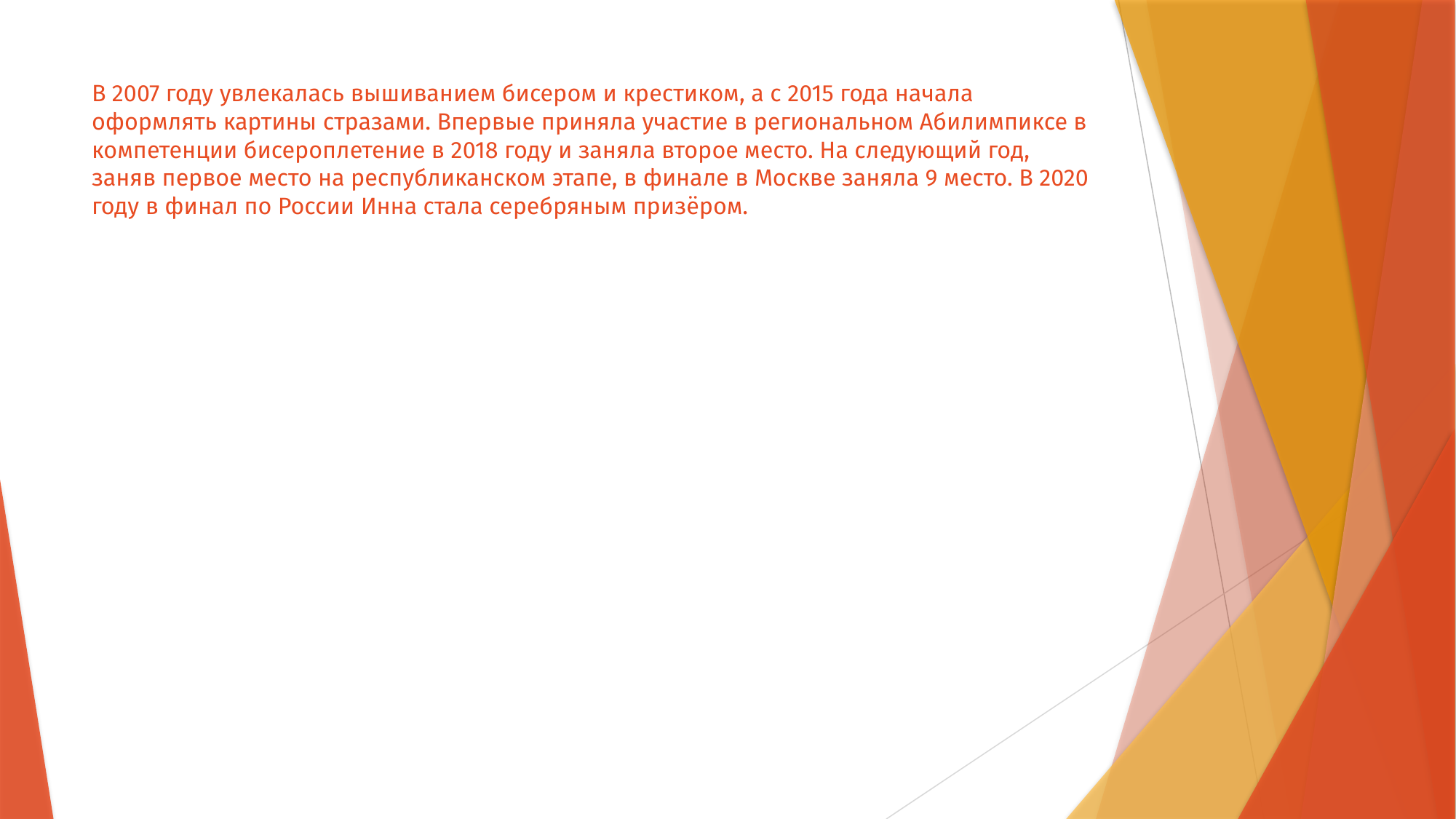

# В 2007 году увлекалась вышиванием бисером и крестиком, а с 2015 года начала оформлять картины стразами. Впервые приняла участие в региональном Абилимпиксе в компетенции бисероплетение в 2018 году и заняла второе место. На следующий год, заняв первое место на республиканском этапе, в финале в Москве заняла 9 место. В 2020 году в финал по России Инна стала серебряным призёром.